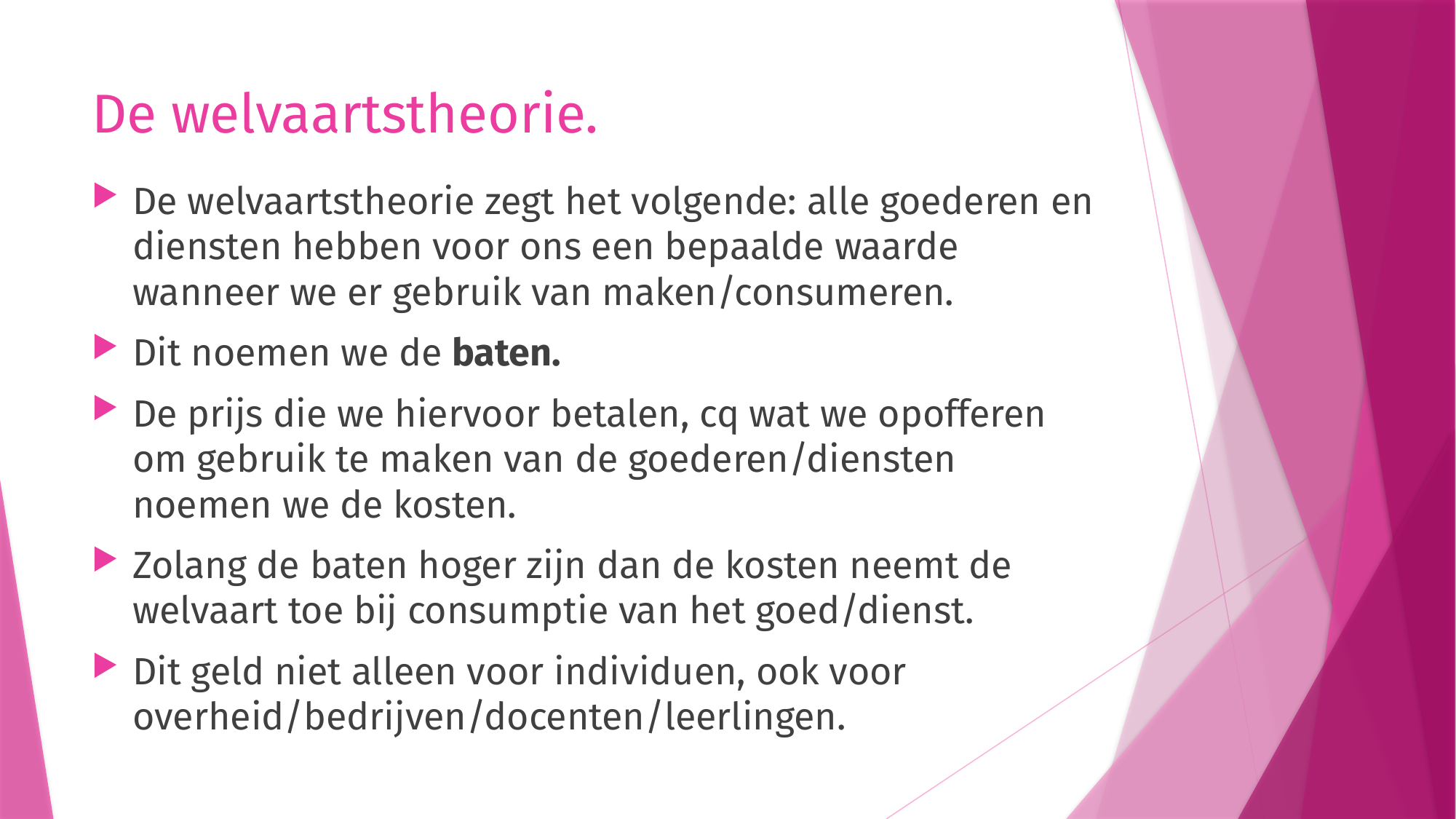

# De welvaartstheorie.
De welvaartstheorie zegt het volgende: alle goederen en diensten hebben voor ons een bepaalde waarde wanneer we er gebruik van maken/consumeren.
Dit noemen we de baten.
De prijs die we hiervoor betalen, cq wat we opofferen om gebruik te maken van de goederen/diensten noemen we de kosten.
Zolang de baten hoger zijn dan de kosten neemt de welvaart toe bij consumptie van het goed/dienst.
Dit geld niet alleen voor individuen, ook voor overheid/bedrijven/docenten/leerlingen.